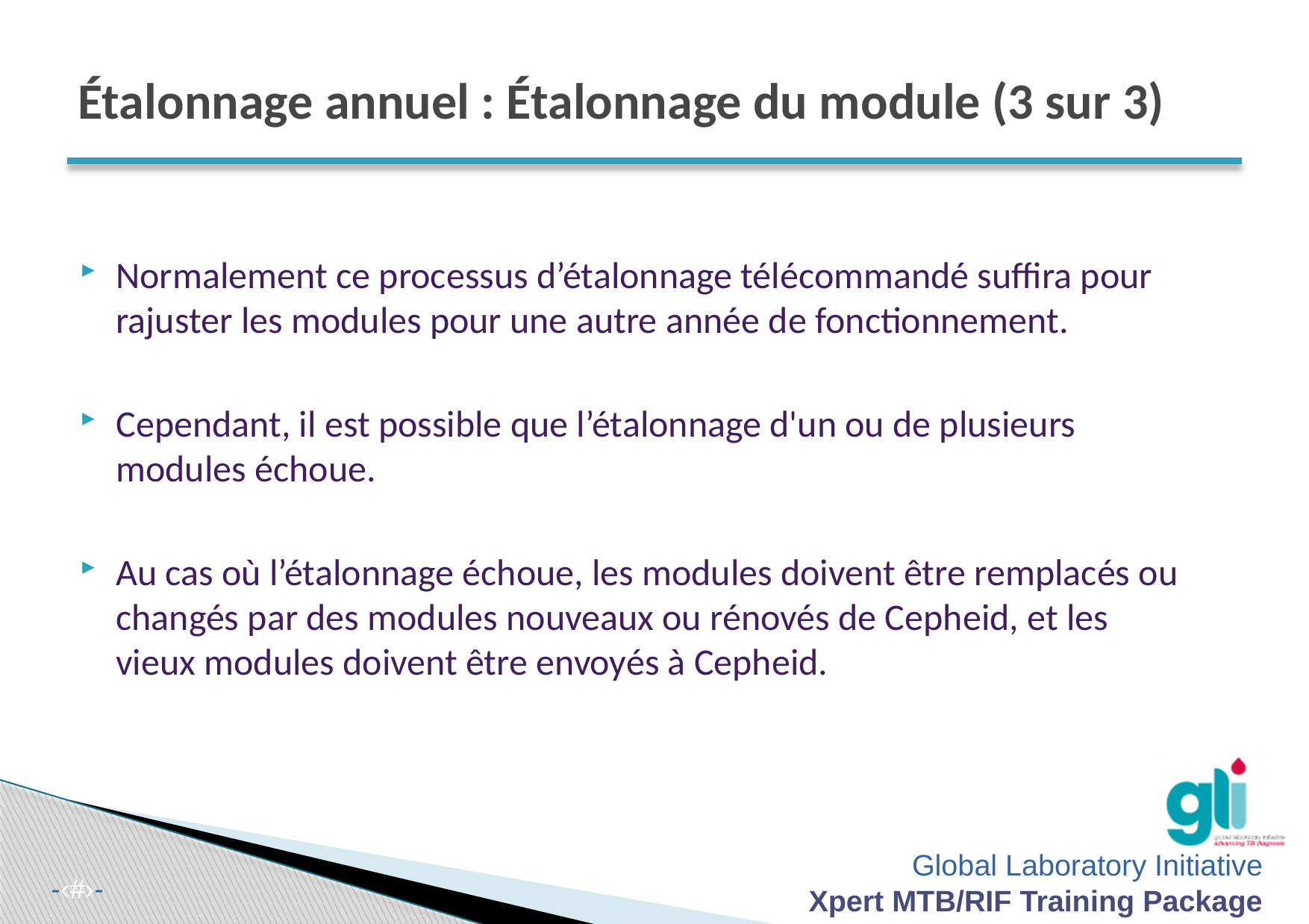

# Étalonnage annuel : Étalonnage du module (3 sur 3)
Normalement ce processus d’étalonnage télécommandé suffira pour rajuster les modules pour une autre année de fonctionnement.

Cependant, il est possible que l’étalonnage d'un ou de plusieurs modules échoue.

Au cas où l’étalonnage échoue, les modules doivent être remplacés ou changés par des modules nouveaux ou rénovés de Cepheid, et les vieux modules doivent être envoyés à Cepheid.